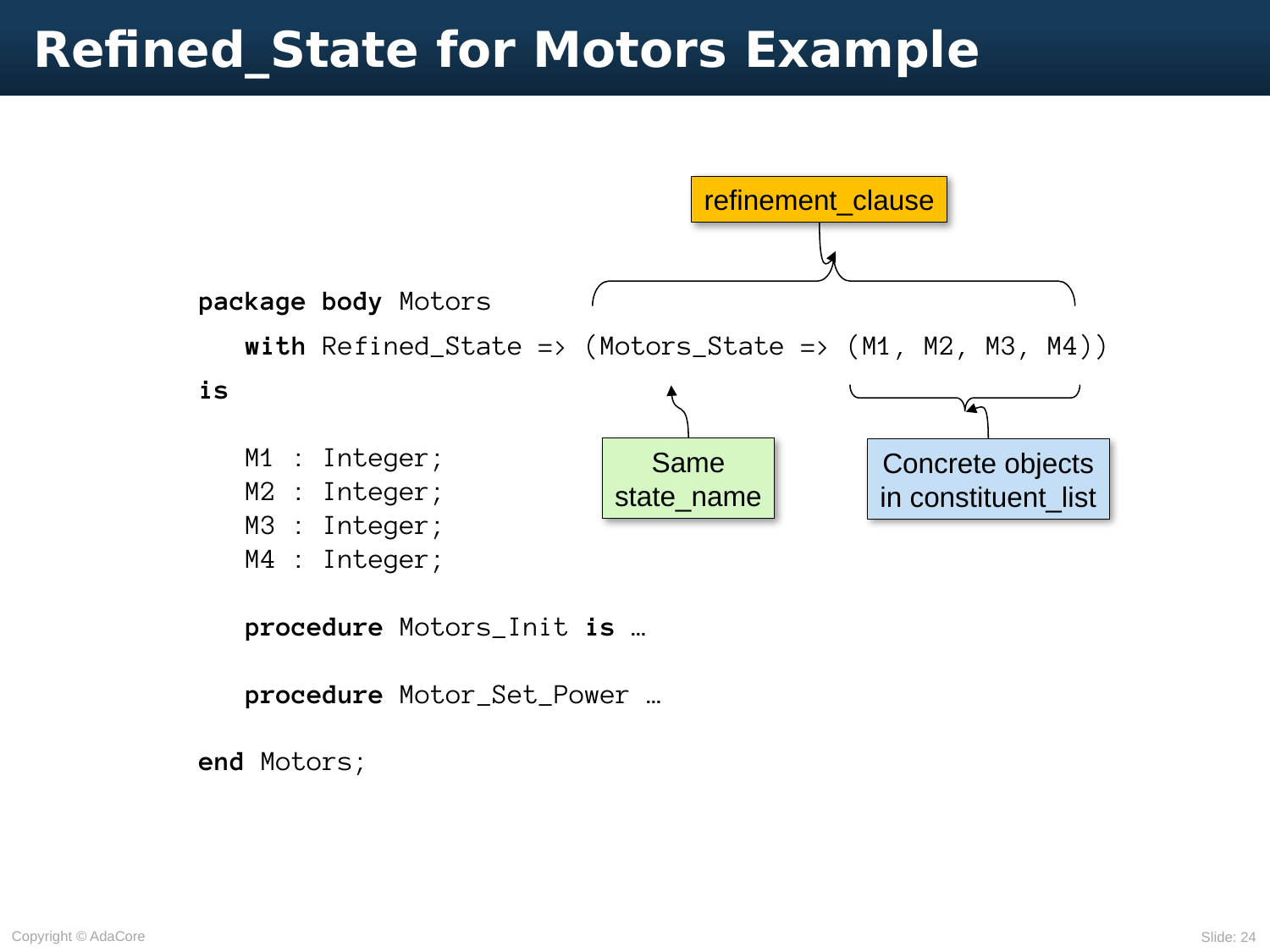

# Refined_State for Motors Example

refinement_clause

Same
state_name
Concrete objects
in constituent_list
package body Motors
   with Refined_State => (Motors_State => (M1, M2, M3, M4))
is

   M1 : Integer;
   M2 : Integer;
   M3 : Integer;
   M4 : Integer;

   procedure Motors_Init is …

   procedure Motor_Set_Power …

end Motors;